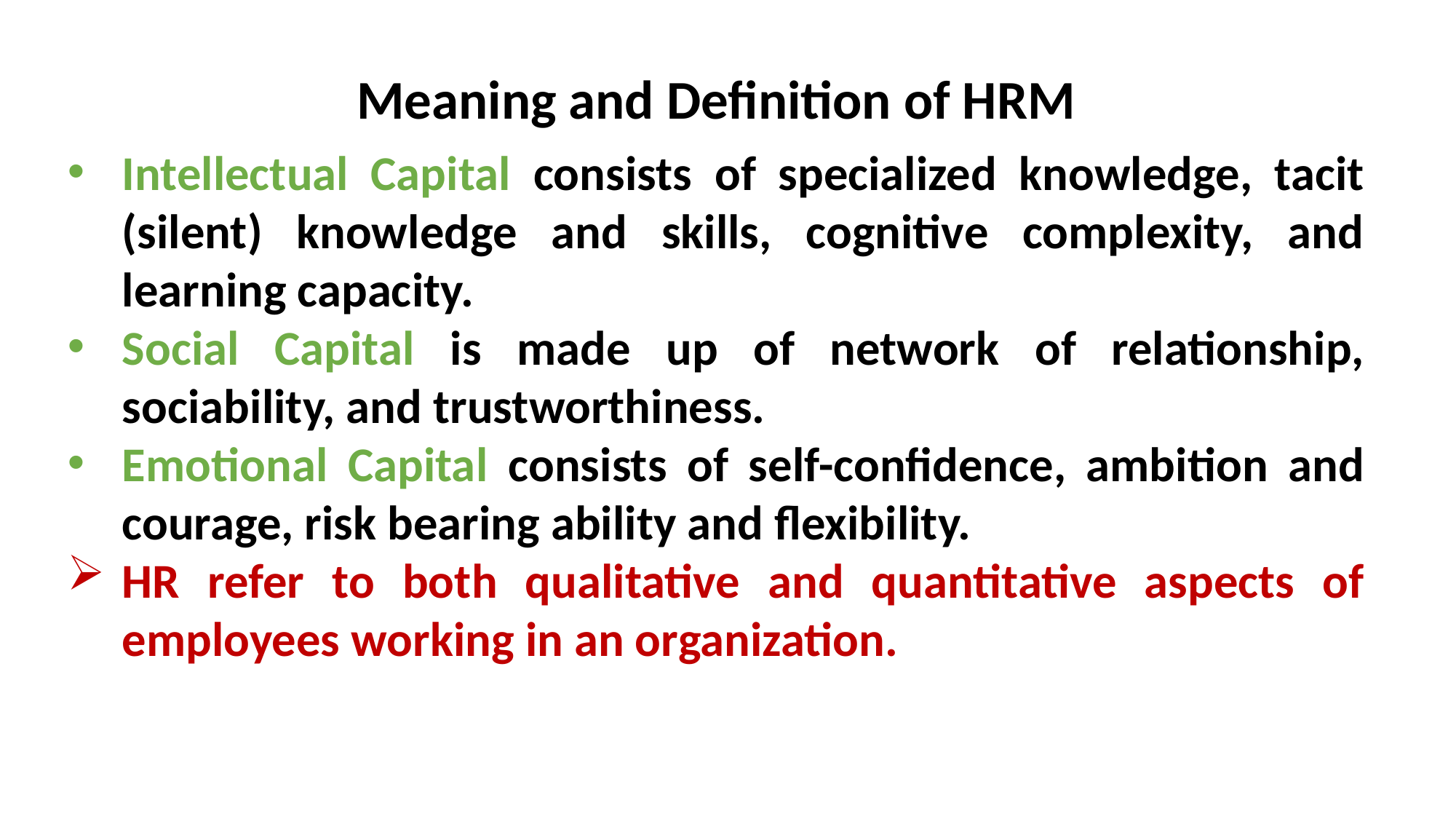

Meaning and Definition of HRM
Intellectual Capital consists of specialized knowledge, tacit (silent) knowledge and skills, cognitive complexity, and learning capacity.
Social Capital is made up of network of relationship, sociability, and trustworthiness.
Emotional Capital consists of self-confidence, ambition and courage, risk bearing ability and flexibility.
HR refer to both qualitative and quantitative aspects of employees working in an organization.